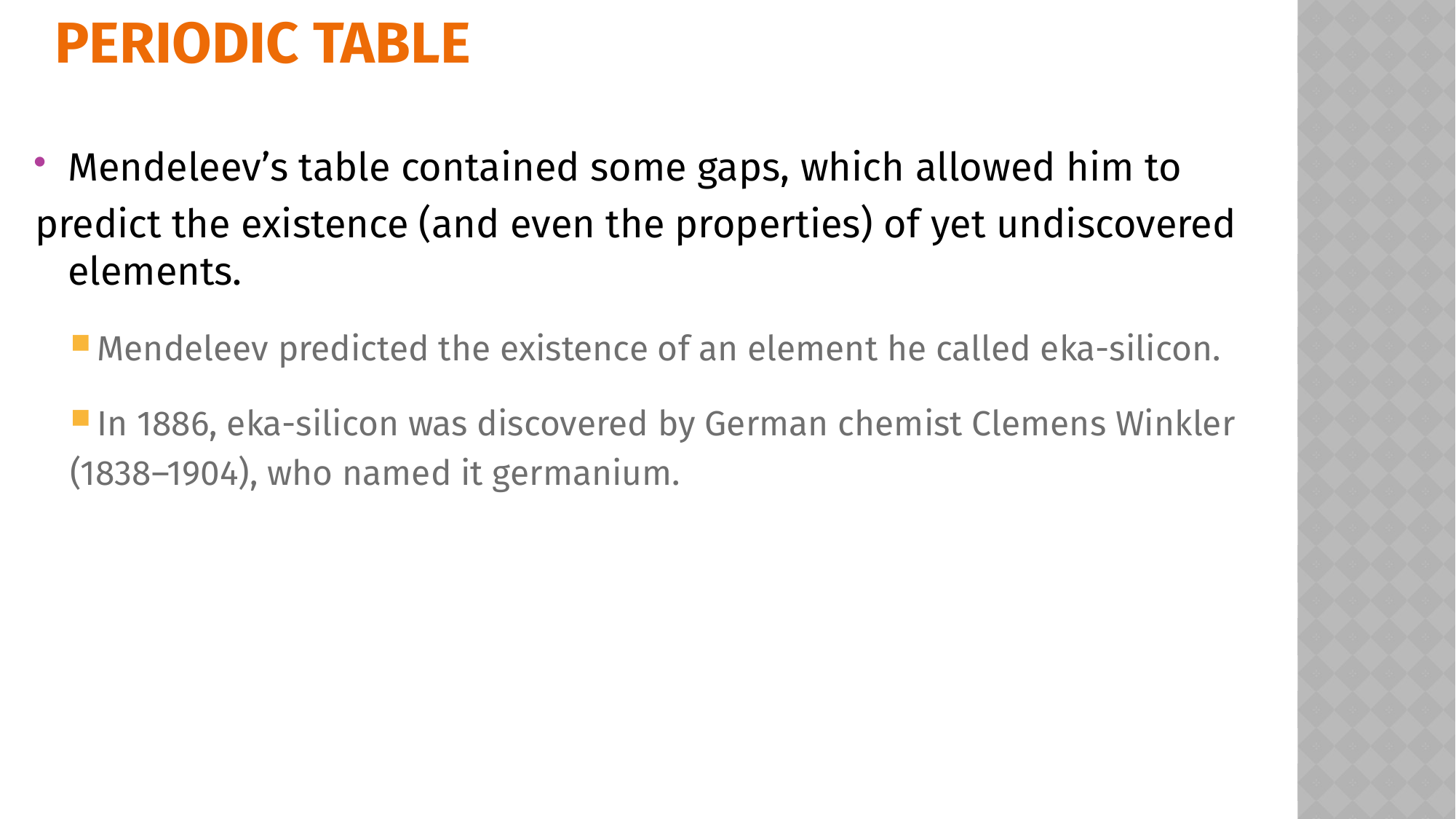

# Periodic Table
Mendeleev’s table contained some gaps, which allowed him to
predict the existence (and even the properties) of yet undiscovered elements.

Mendeleev predicted the existence of an element he called eka-silicon.

In 1886, eka-silicon was discovered by German chemist Clemens Winkler
(1838–1904), who named it germanium.